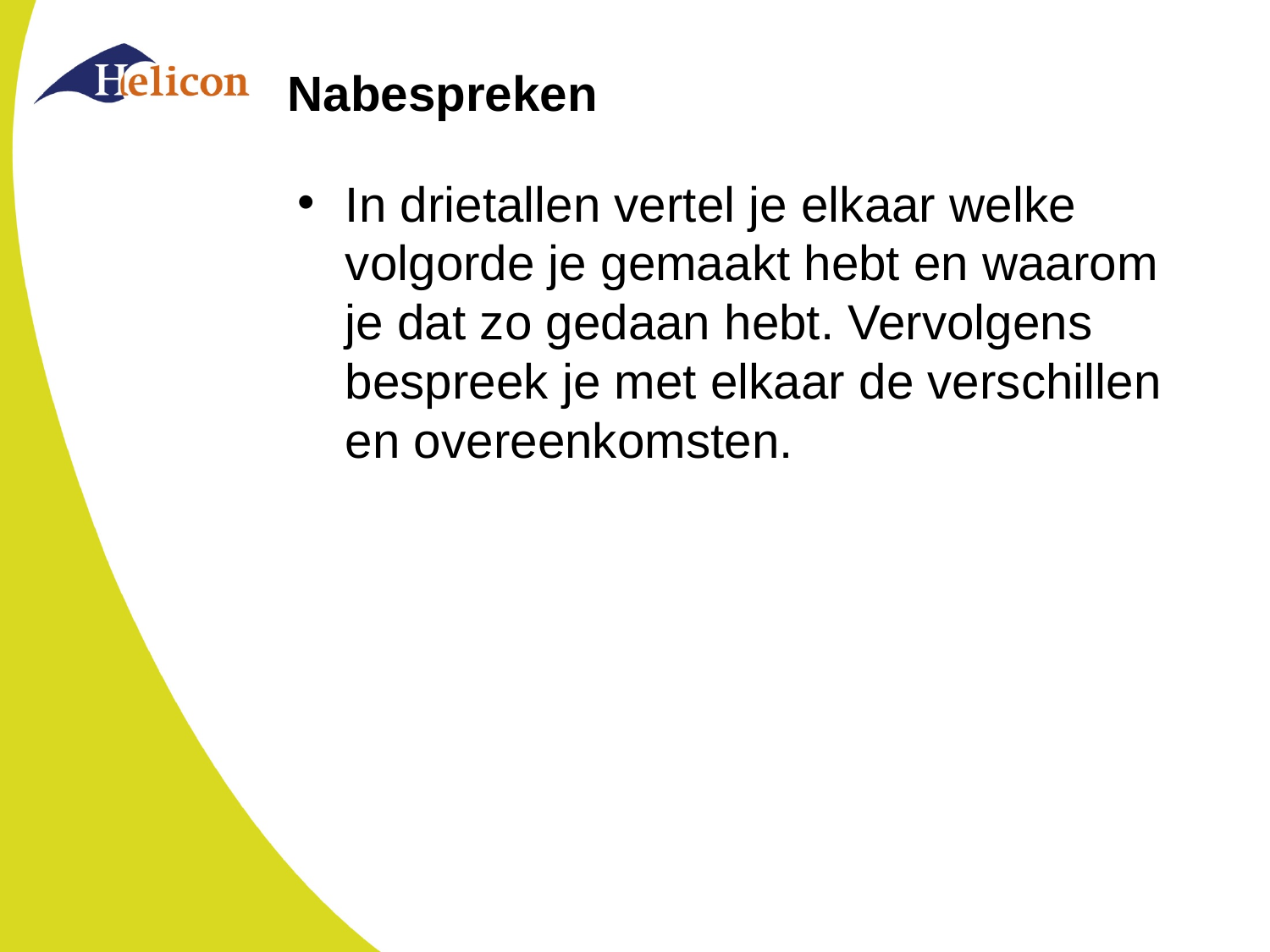

# Nabespreken
In drietallen vertel je elkaar welke volgorde je gemaakt hebt en waarom je dat zo gedaan hebt. Vervolgens bespreek je met elkaar de verschillen en overeenkomsten.